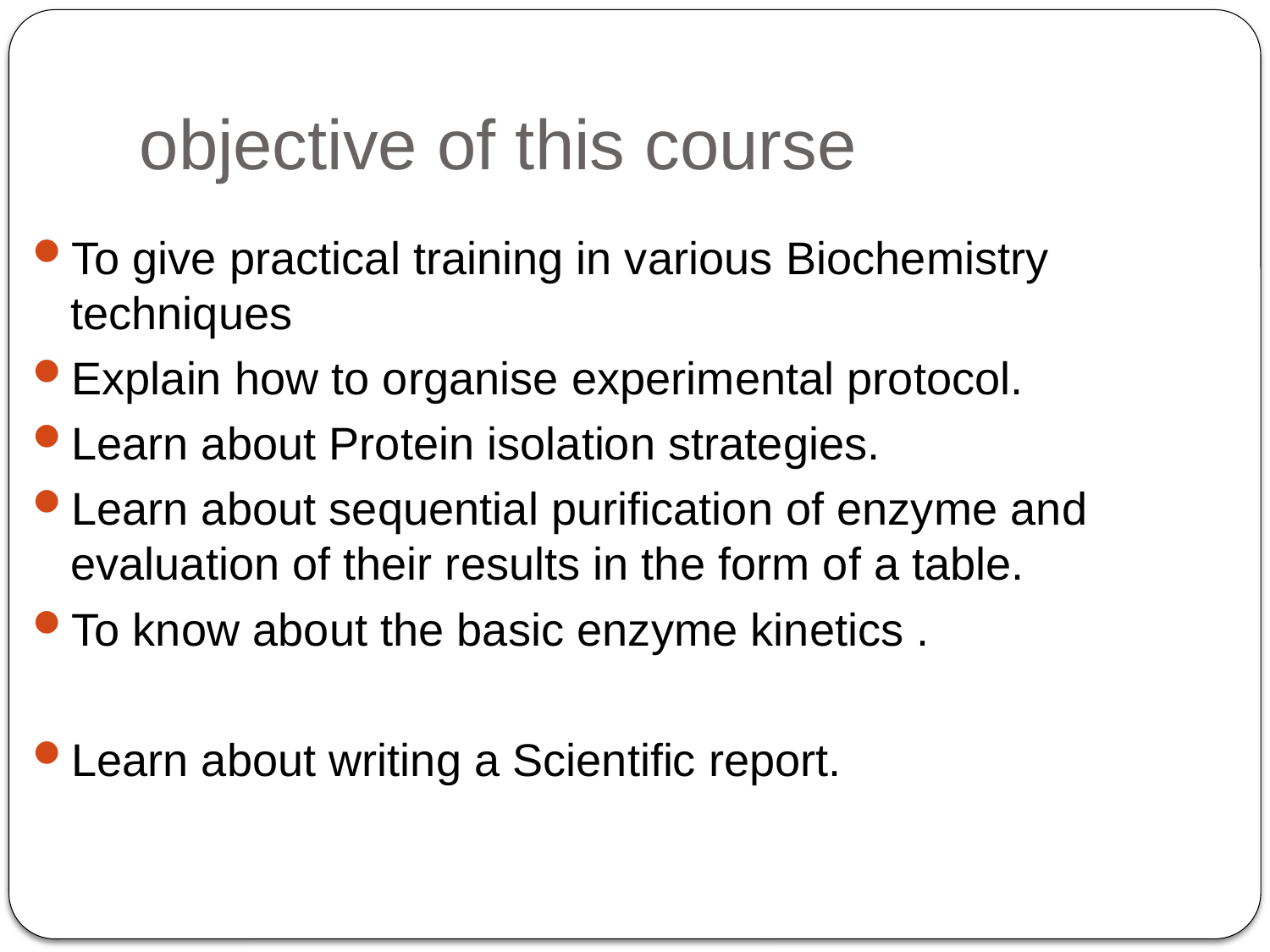

# objective of this course
To give practical training in various Biochemistry techniques
Explain how to organise experimental protocol.
Learn about Protein isolation strategies.
Learn about sequential purification of enzyme and evaluation of their results in the form of a table.
To know about the basic enzyme kinetics .

Learn about writing a Scientific report.